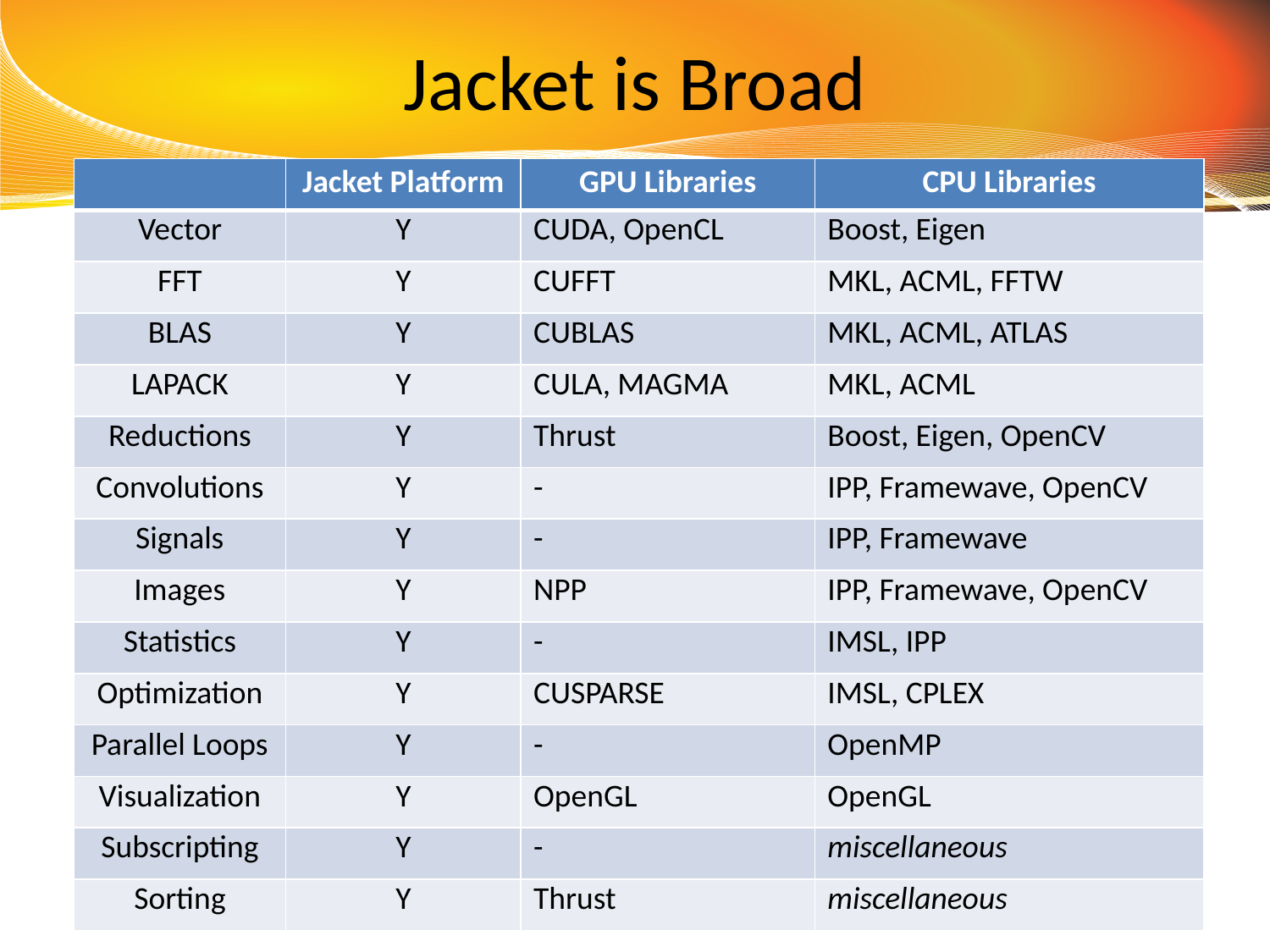

# Jacket is Broad
|  | Jacket Platform | GPU Libraries | CPU Libraries |
| --- | --- | --- | --- |
| Vector | Y | CUDA, OpenCL | Boost, Eigen |
| FFT | Y | CUFFT | MKL, ACML, FFTW |
| BLAS | Y | CUBLAS | MKL, ACML, ATLAS |
| LAPACK | Y | CULA, MAGMA | MKL, ACML |
| Reductions | Y | Thrust | Boost, Eigen, OpenCV |
| Convolutions | Y | - | IPP, Framewave, OpenCV |
| Signals | Y | - | IPP, Framewave |
| Images | Y | NPP | IPP, Framewave, OpenCV |
| Statistics | Y | - | IMSL, IPP |
| Optimization | Y | CUSPARSE | IMSL, CPLEX |
| Parallel Loops | Y | - | OpenMP |
| Visualization | Y | OpenGL | OpenGL |
| Subscripting | Y | - | miscellaneous |
| Sorting | Y | Thrust | miscellaneous |